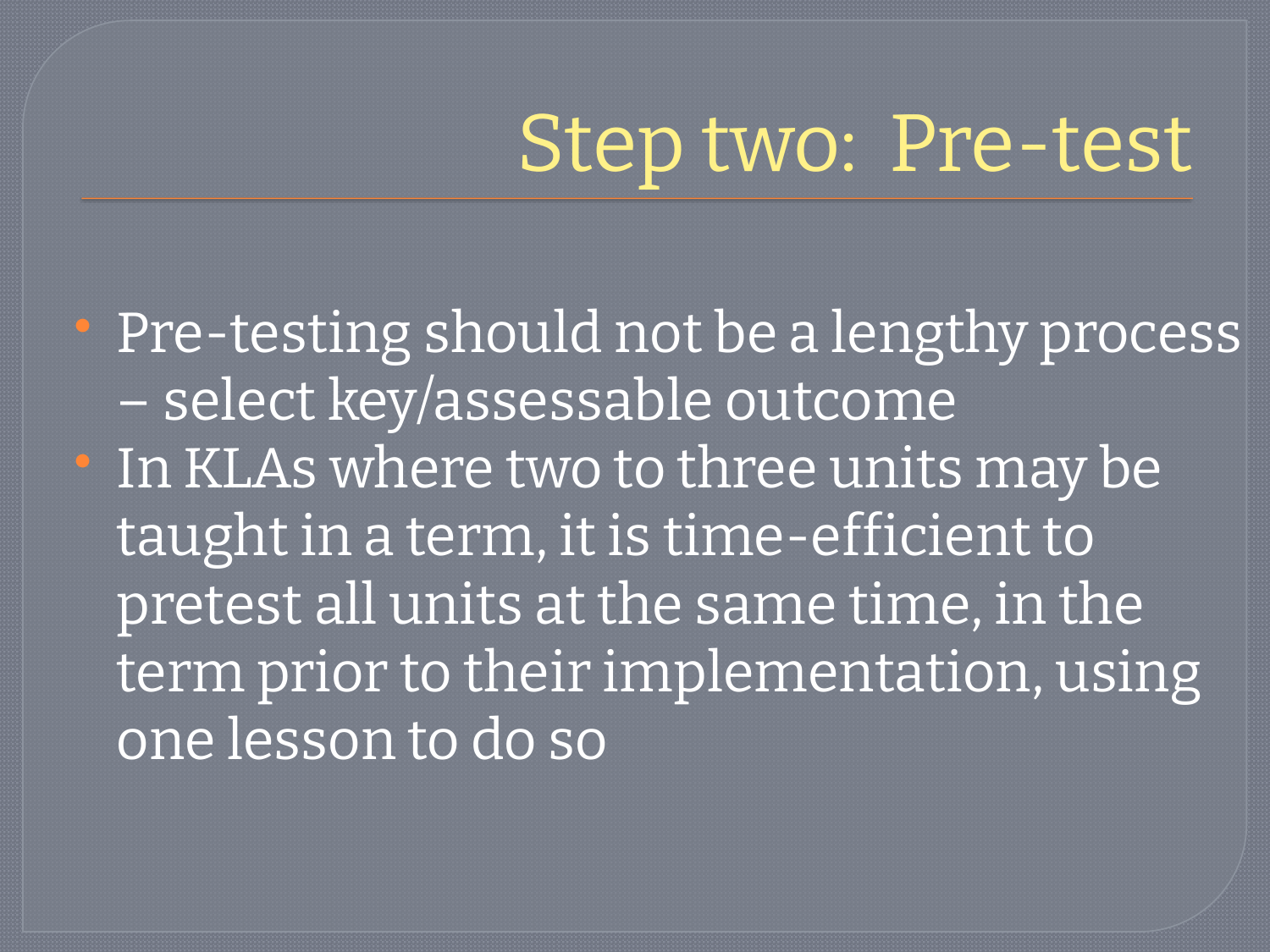

# Step two:  Pre-test

Pre-testing should not be a lengthy process – select key/assessable outcome
In KLAs where two to three units may be taught in a term, it is time-efficient to pretest all units at the same time, in the term prior to their implementation, using one lesson to do so